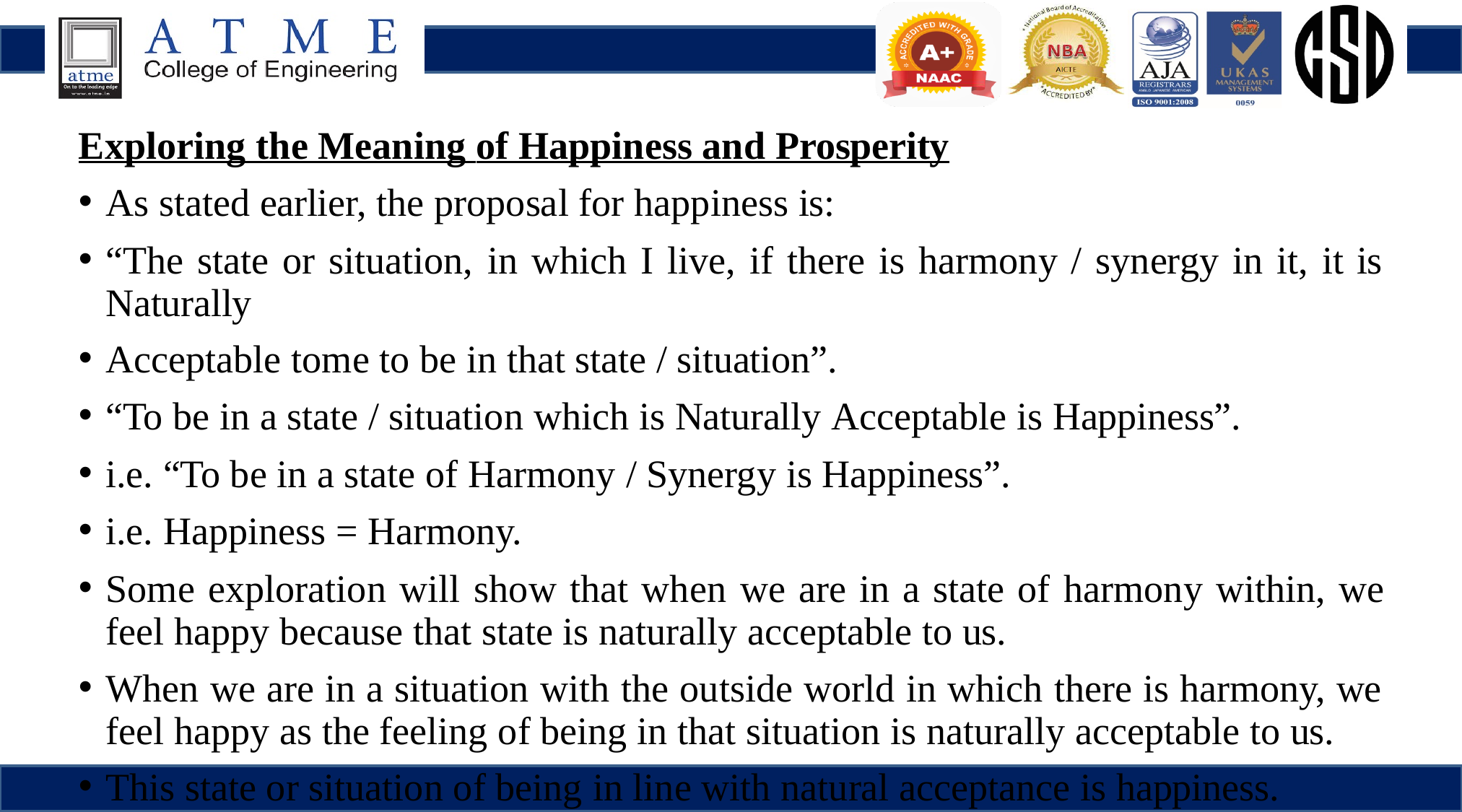

Exploring the Meaning of Happiness and Prosperity
As stated earlier, the proposal for happiness is:
“The state or situation, in which I live, if there is harmony / synergy in it, it is Naturally
Acceptable tome to be in that state / situation”.
“To be in a state / situation which is Naturally Acceptable is Happiness”.
i.e. “To be in a state of Harmony / Synergy is Happiness”.
i.e. Happiness = Harmony.
Some exploration will show that when we are in a state of harmony within, we feel happy because that state is naturally acceptable to us.
When we are in a situation with the outside world in which there is harmony, we feel happy as the feeling of being in that situation is naturally acceptable to us.
This state or situation of being in line with natural acceptance is happiness.